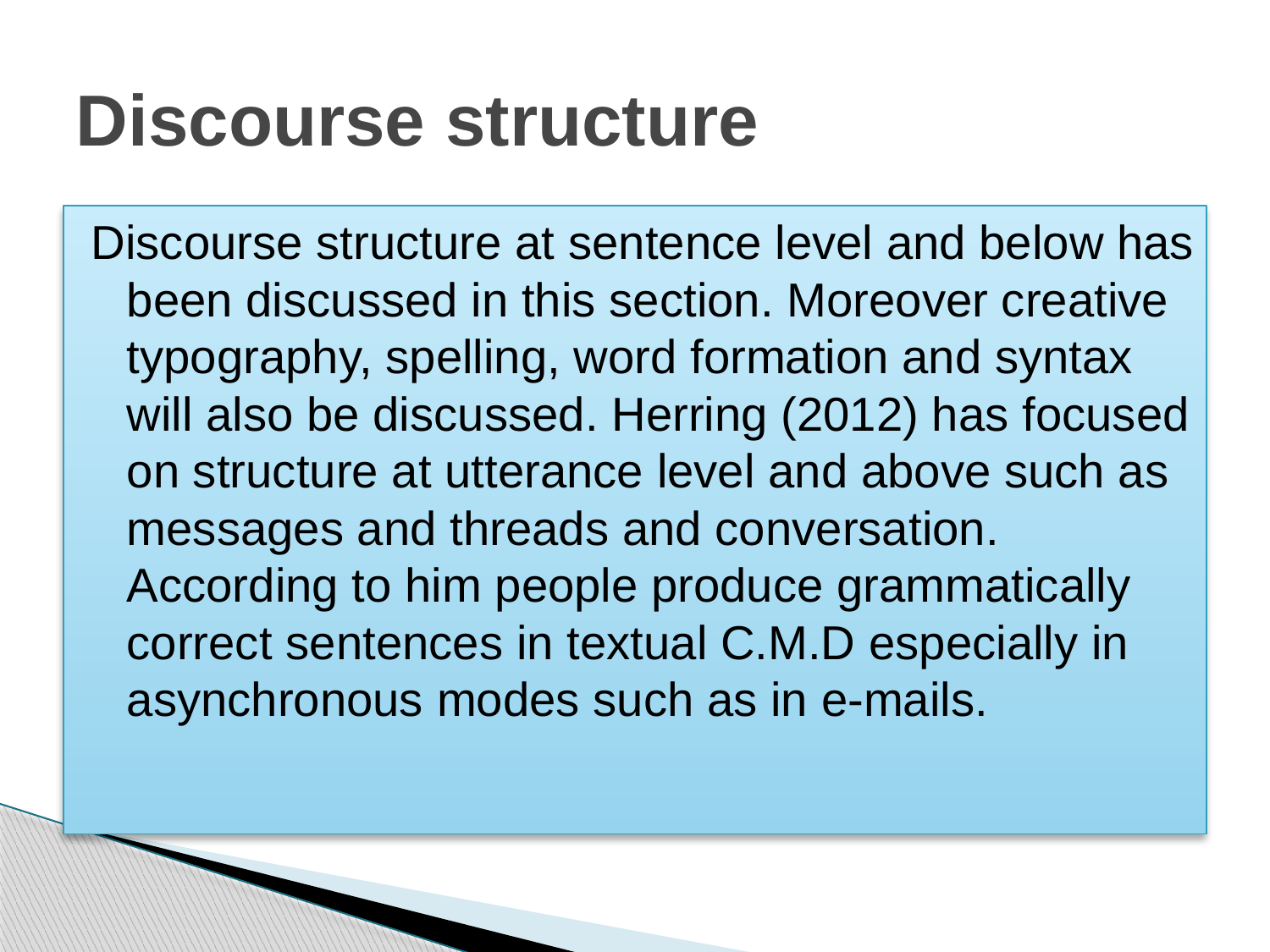

# Discourse structure
Discourse structure at sentence level and below has been discussed in this section. Moreover creative typography, spelling, word formation and syntax will also be discussed. Herring (2012) has focused on structure at utterance level and above such as messages and threads and conversation. According to him people produce grammatically correct sentences in textual C.M.D especially in asynchronous modes such as in e-mails.